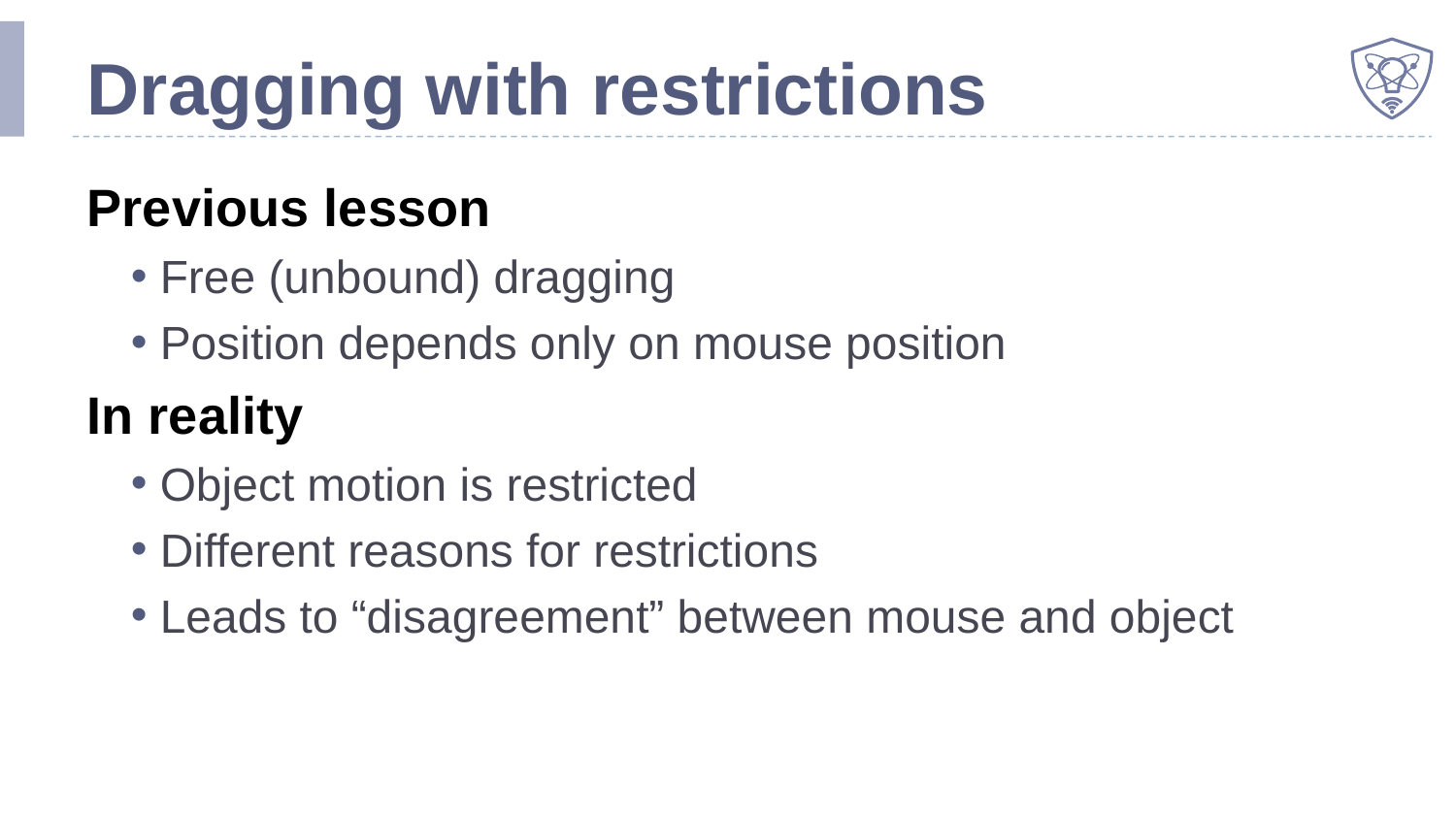

# Dragging with restrictions
Previous lesson
Free (unbound) dragging
Position depends only on mouse position
In reality
Object motion is restricted
Different reasons for restrictions
Leads to “disagreement” between mouse and object